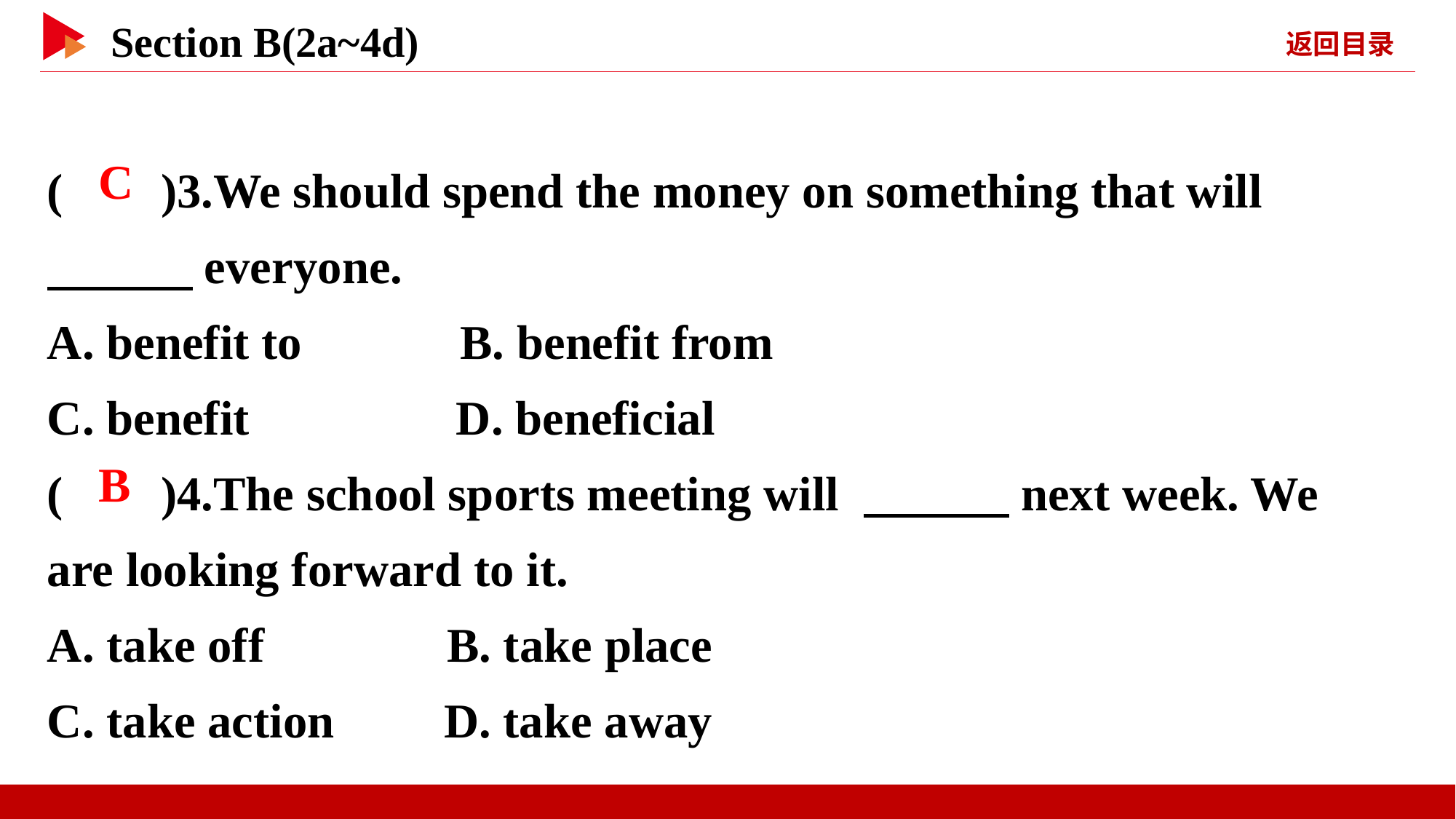

(        )3.We should spend the money on something that will
　　　everyone.
A. benefit to             B. benefit from
C. benefit                 D. beneficial
(        )4.The school sports meeting will 　　　next week. We are looking forward to it.
A. take off               B. take place
C. take action         D. take away
   C
   B